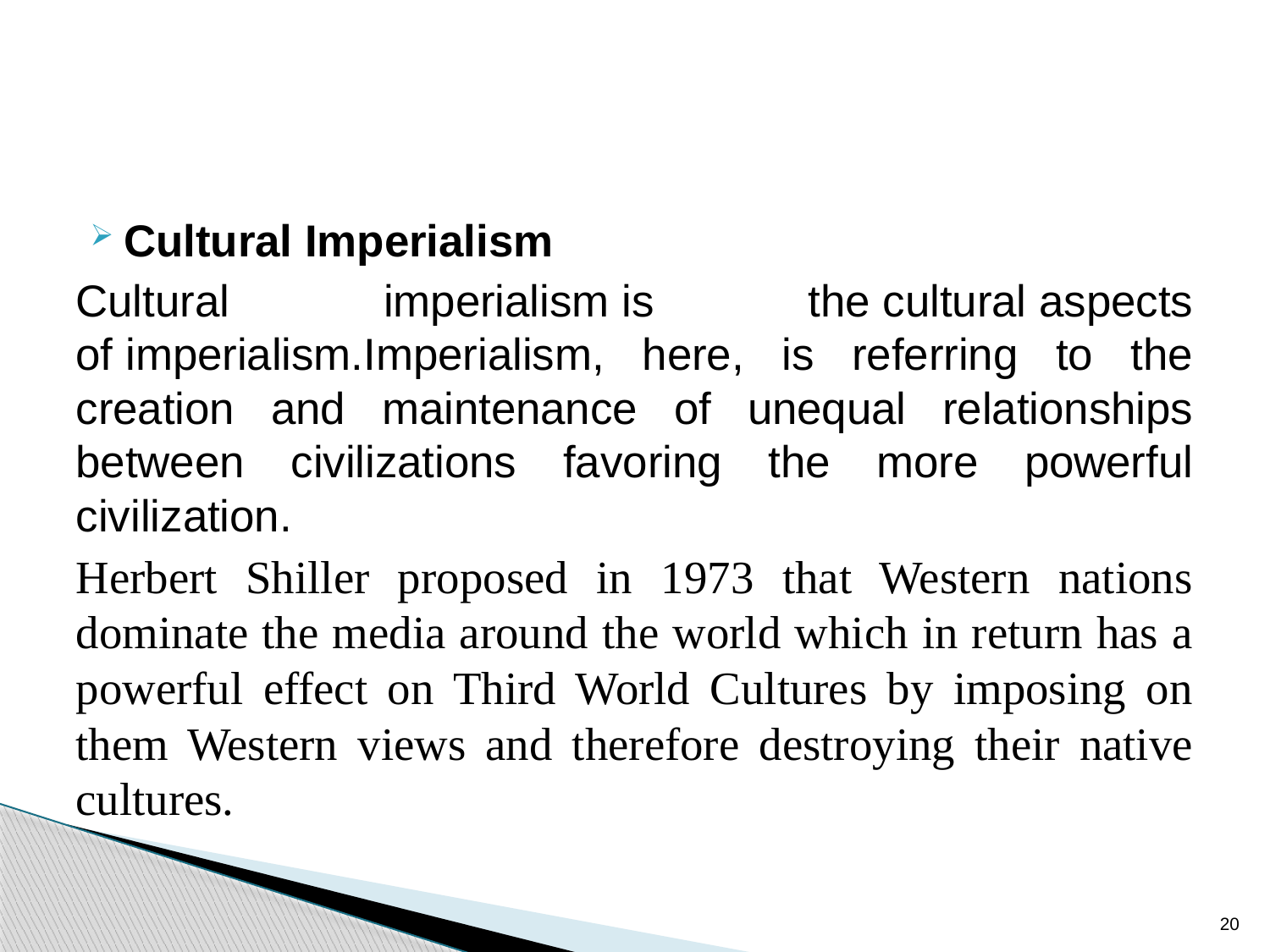

#
Cultural Imperialism
Cultural imperialism is the cultural aspects of imperialism.Imperialism, here, is referring to the creation and maintenance of unequal relationships between civilizations favoring the more powerful civilization.
Herbert Shiller proposed in 1973 that Western nations dominate the media around the world which in return has a powerful effect on Third World Cultures by imposing on them Western views and therefore destroying their native cultures.
20